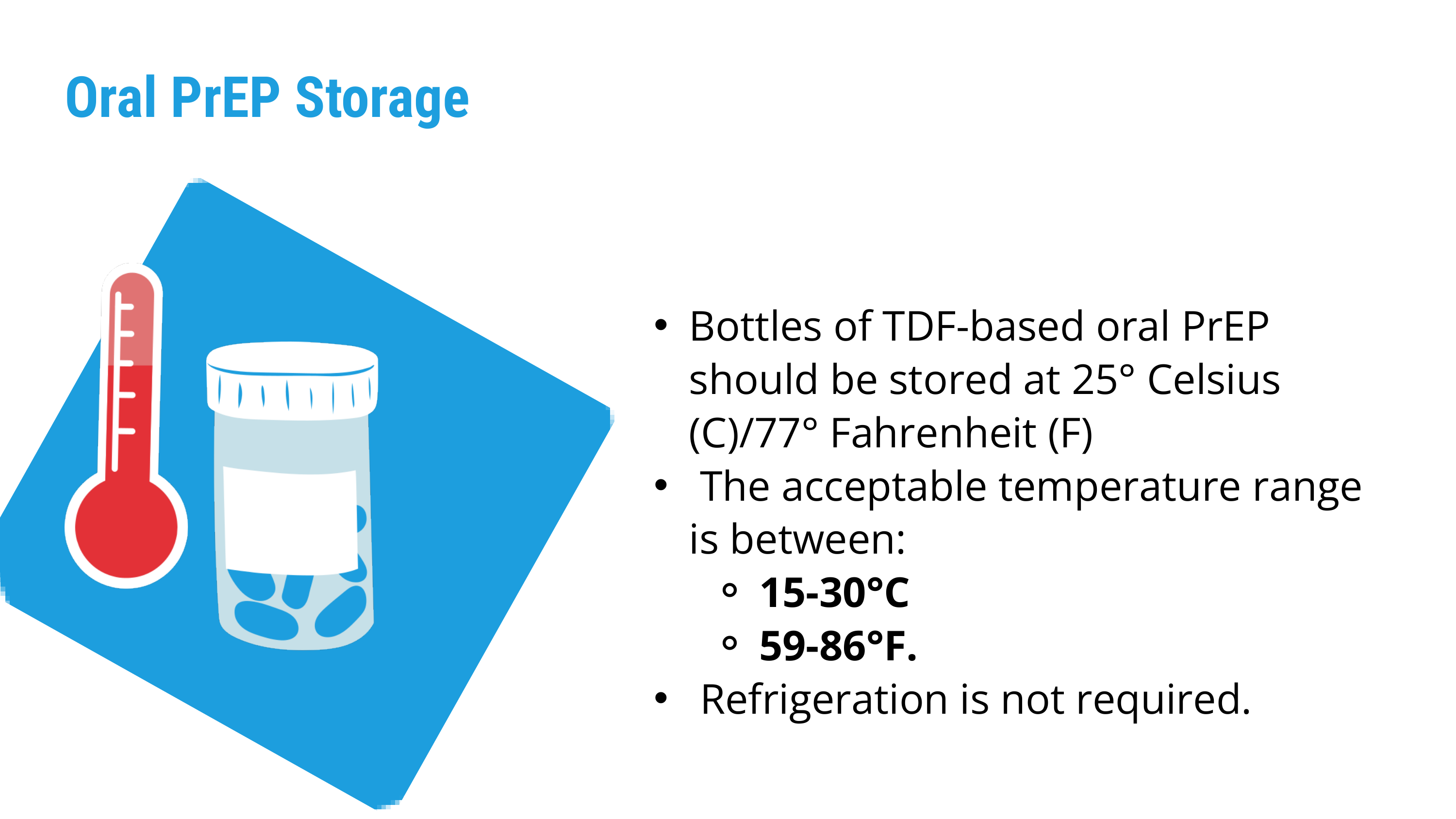

Oral PrEP Storage

Bottles of TDF-based oral PrEP should be stored at 25° Celsius (C)/77° Fahrenheit (F)
 The acceptable temperature range is between:
15-30°C
59-86°F.
 Refrigeration is not required.